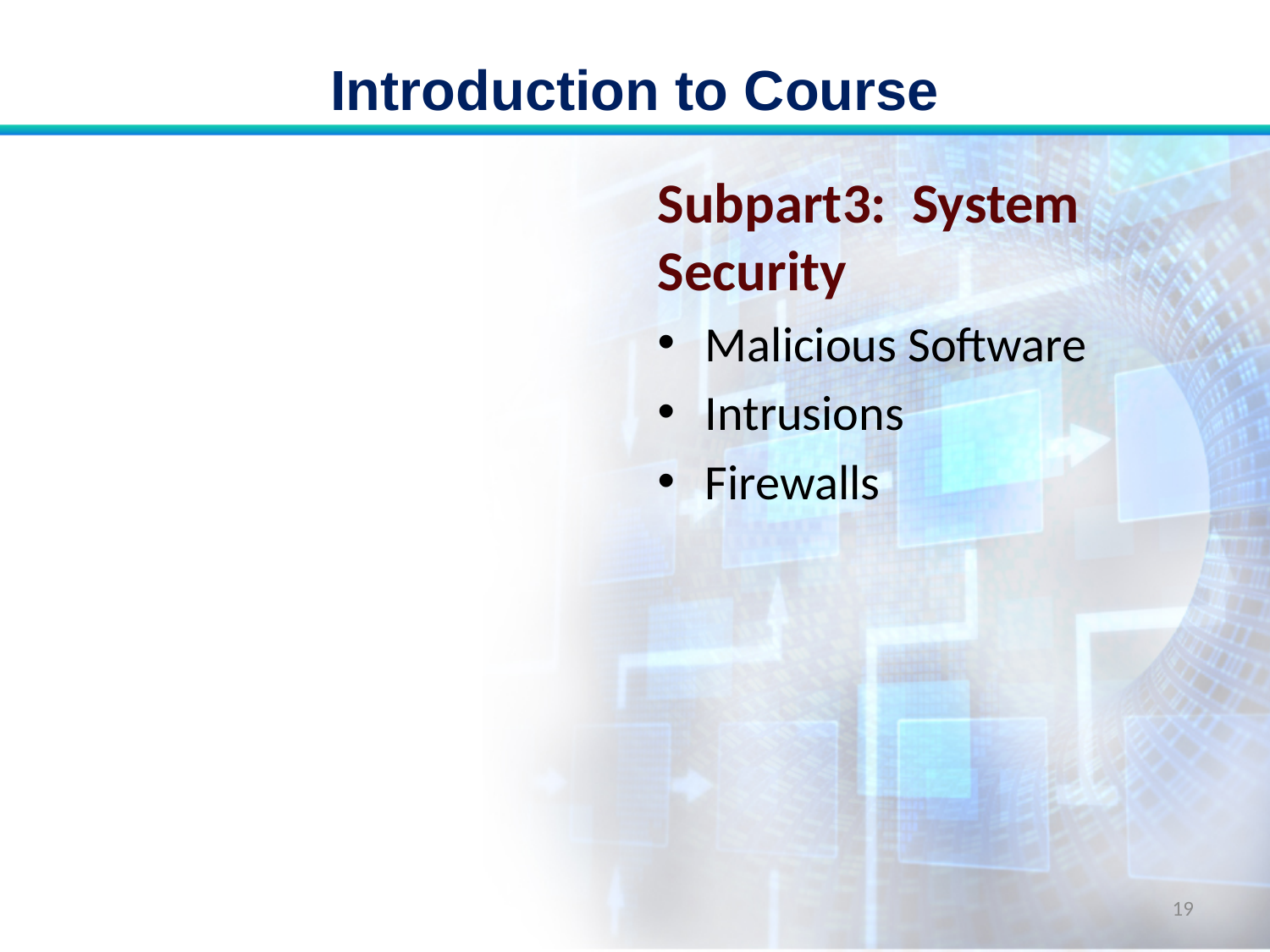

# Introduction to Course
Subpart3:  System Security
Malicious Software
Intrusions
Firewalls

19